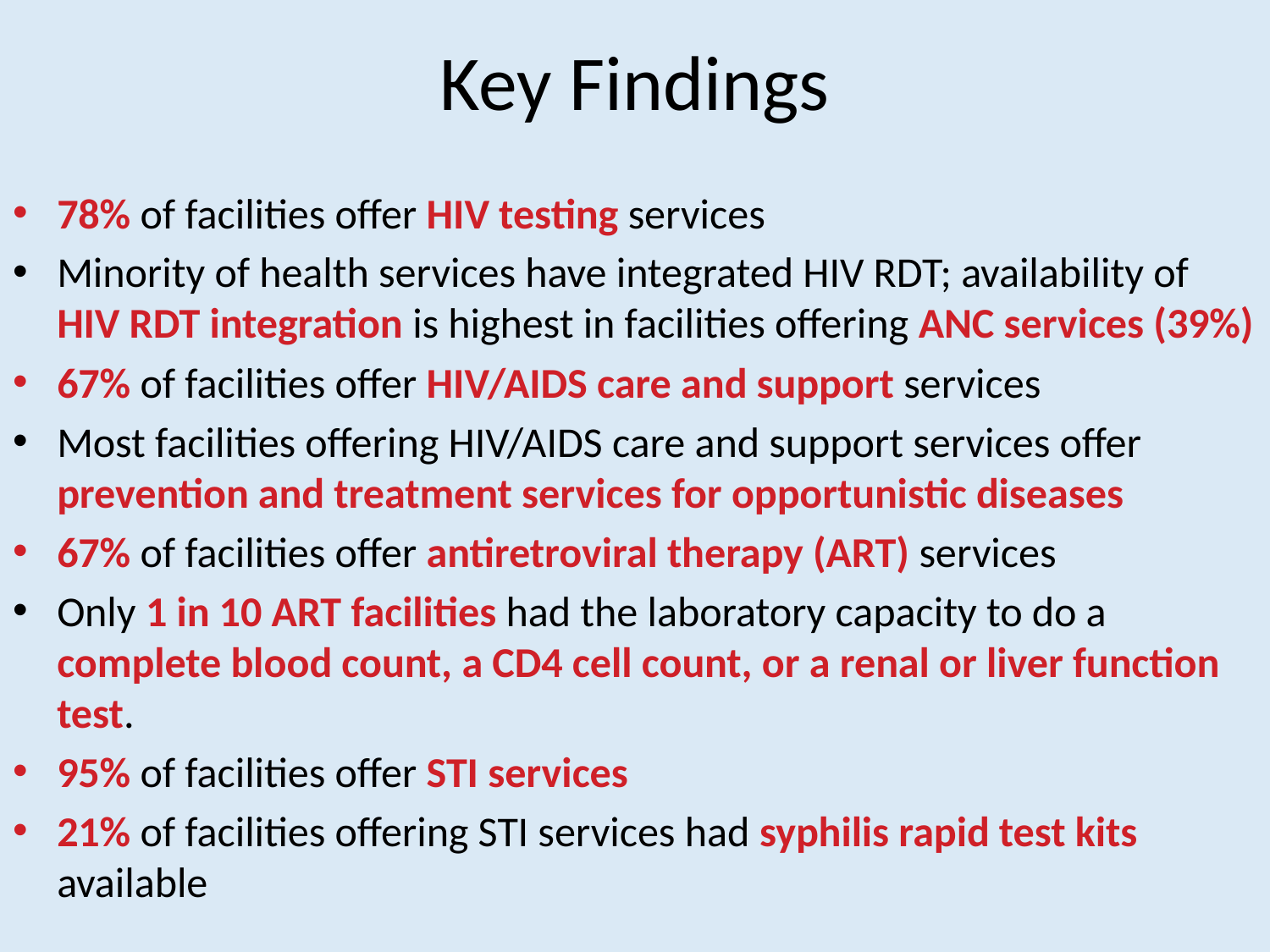

# Key Findings
78% of facilities offer HIV testing services
Minority of health services have integrated HIV RDT; availability of HIV RDT integration is highest in facilities offering ANC services (39%)
67% of facilities offer HIV/AIDS care and support services
Most facilities offering HIV/AIDS care and support services offer prevention and treatment services for opportunistic diseases
67% of facilities offer antiretroviral therapy (ART) services
Only 1 in 10 ART facilities had the laboratory capacity to do a complete blood count, a CD4 cell count, or a renal or liver function test.
95% of facilities offer STI services
21% of facilities offering STI services had syphilis rapid test kits available